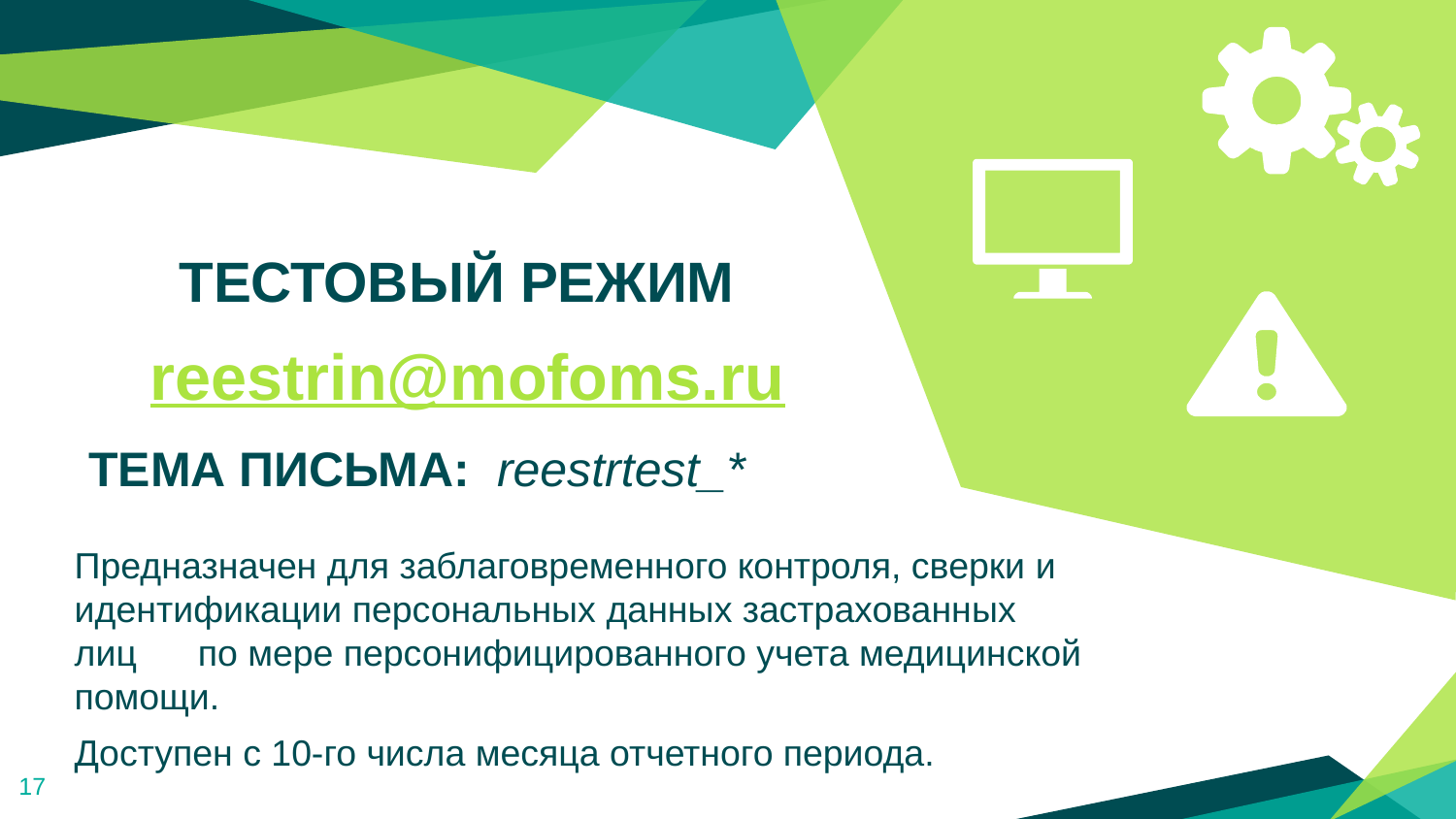

ТЕСТОВЫЙ РЕЖИМ

reestrin@mofoms.ru
ТЕМА ПИСЬМА:  reestrtest_*
Предназначен для заблаговременного контроля, сверки и идентификации персональных данных застрахованных лиц      по мере персонифицированного учета медицинской помощи.
Доступен с 10-го числа месяца отчетного периода.
17